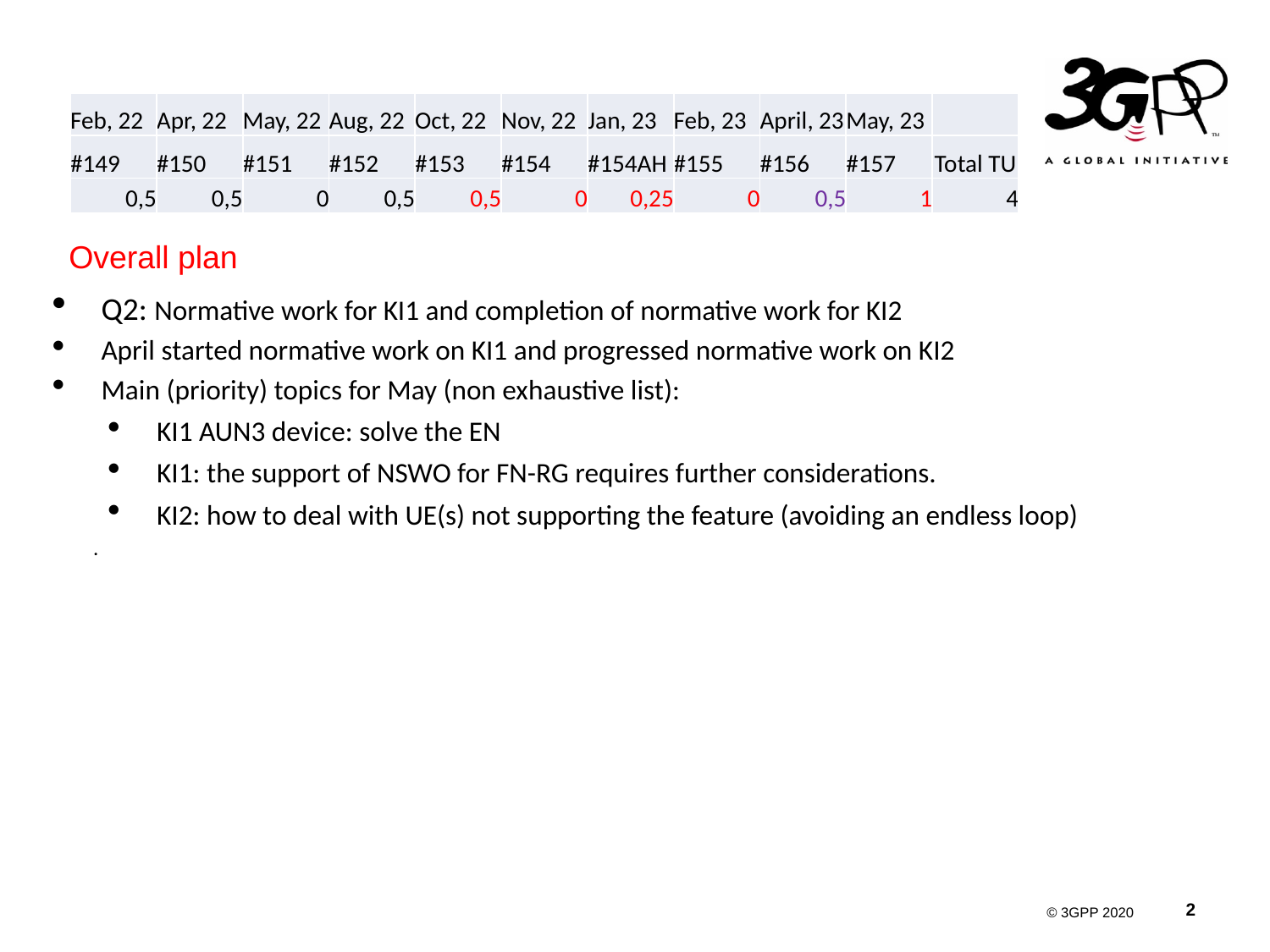

#
| Feb, 22 | Apr, 22 | May, 22 | Aug, 22 | Oct, 22 | Nov, 22 | Jan, 23 | Feb, 23 | April, 23 | May, 23 |  |
| --- | --- | --- | --- | --- | --- | --- | --- | --- | --- | --- |
| #149 | #150 | #151 | #152 | #153 | #154 | #154AH | #155 | #156 | #157 | Total TU |
| 0,5 | 0,5 | 0 | 0,5 | 0,5 | 0 | 0,25 | 0 | 0,5 | 1 | 4 |
Overall plan
Q2: Normative work for KI1 and completion of normative work for KI2
April started normative work on KI1 and progressed normative work on KI2
Main (priority) topics for May (non exhaustive list):
KI1 AUN3 device: solve the EN
KI1: the support of NSWO for FN-RG requires further considerations.
KI2: how to deal with UE(s) not supporting the feature (avoiding an endless loop)
.